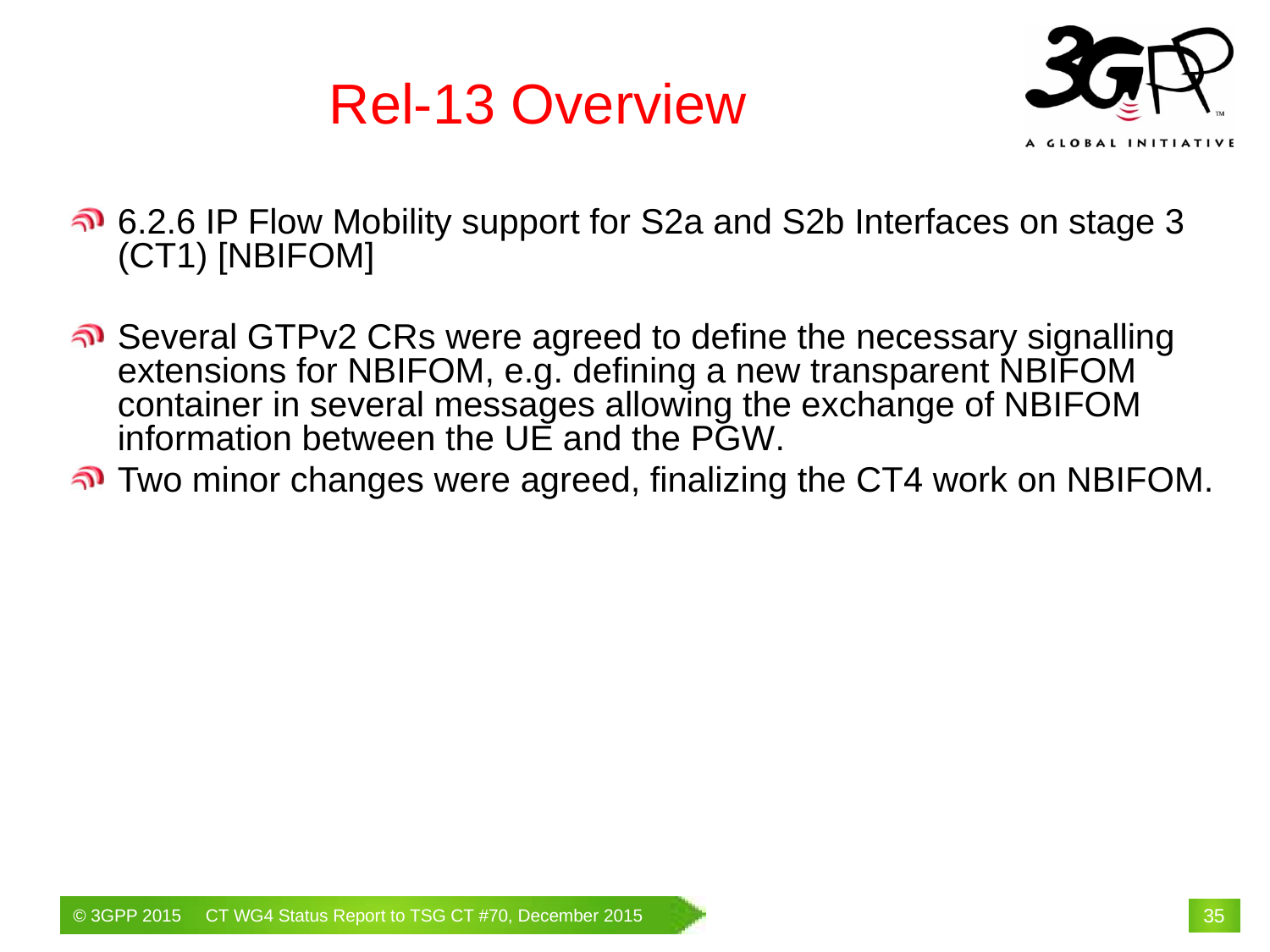

# Rel-13 Overview
6.2.6 IP Flow Mobility support for S2a and S2b Interfaces on stage 3 (CT1) [NBIFOM]

Several GTPv2 CRs were agreed to define the necessary signalling extensions for NBIFOM, e.g. defining a new transparent NBIFOM container in several messages allowing the exchange of NBIFOM information between the UE and the PGW.
Two minor changes were agreed, finalizing the CT4 work on NBIFOM.